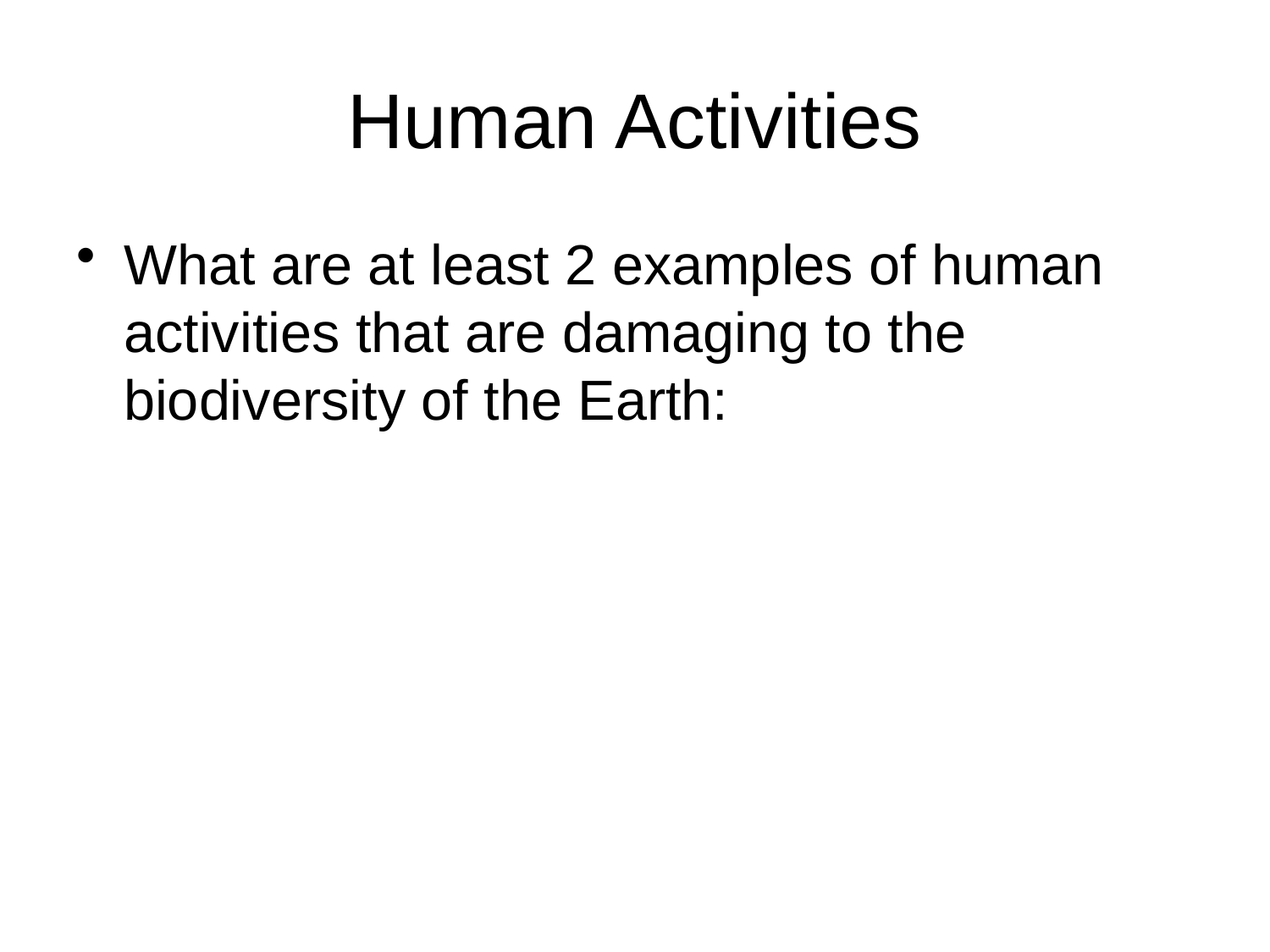

# Human Activities
What are at least 2 examples of human activities that are damaging to the biodiversity of the Earth: